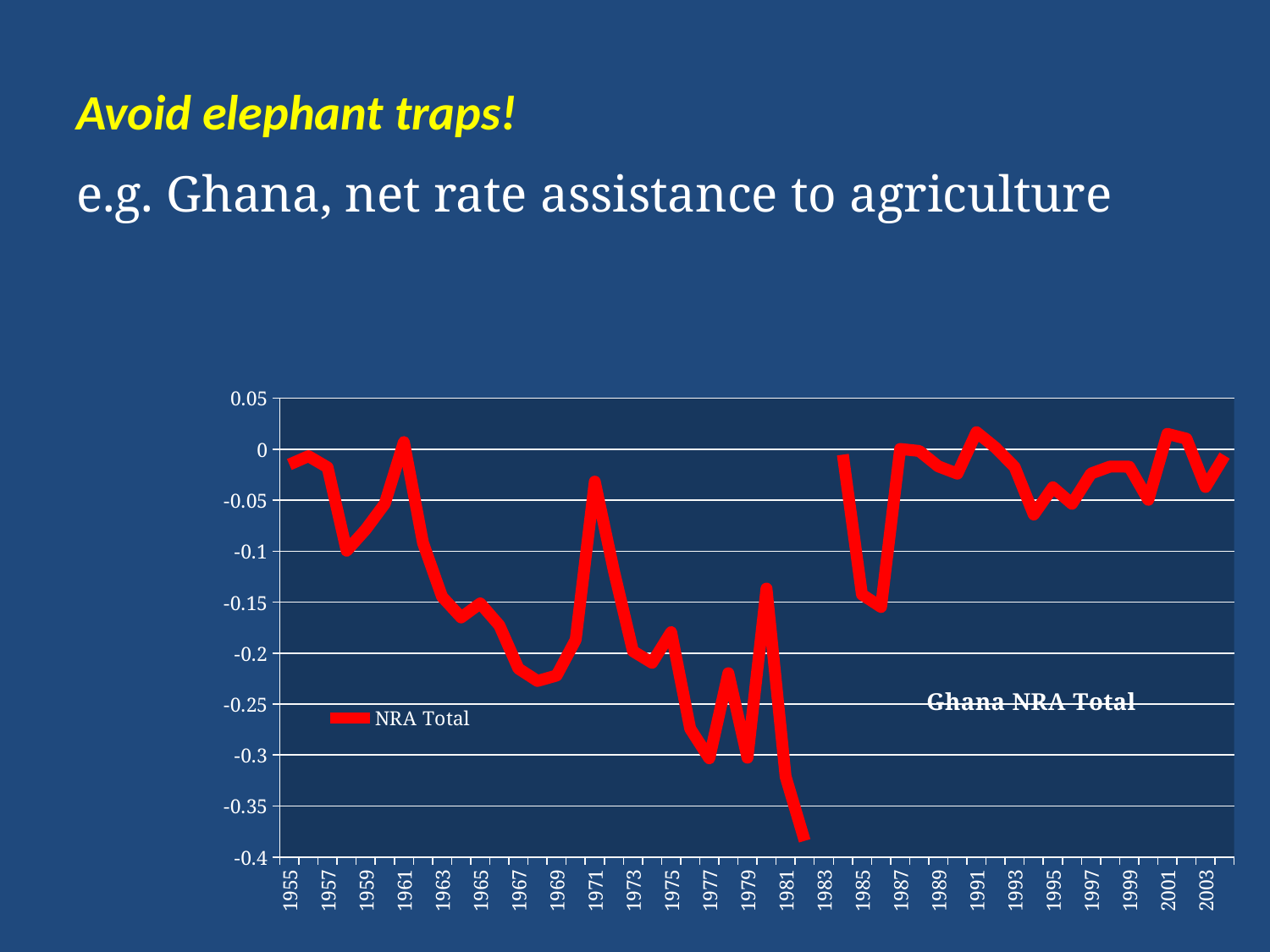

# Avoid elephant traps!

e.g. Ghana, net rate assistance to agriculture

### Chart: Ghana NRA Total

| Category |  |
|---|---|
| 1955 | -0.014953800000000001 |
| 1956 | -0.0068129 |
| 1957 | -0.0177673 |
| 1958 | -0.09952210000000017 |
| 1959 | -0.0786844 |
| 1960 | -0.0534508 |
| 1961 | 0.007090600000000011 |
| 1962 | -0.091769 |
| 1963 | -0.1446306 |
| 1964 | -0.1649575 |
| 1965 | -0.1512526 |
| 1966 | -0.17278920000000025 |
| 1967 | -0.21522540000000032 |
| 1968 | -0.2273249 |
| 1969 | -0.22201330000000022 |
| 1970 | -0.18681450000000022 |
| 1971 | -0.0317861 |
| 1972 | -0.11912280000000011 |
| 1973 | -0.1981308 |
| 1974 | -0.20953 |
| 1975 | -0.17941130000000044 |
| 1976 | -0.27415100000000003 |
| 1977 | -0.3032504000000003 |
| 1978 | -0.21976810000000038 |
| 1979 | -0.3025567000000005 |
| 1980 | -0.1366942 |
| 1981 | -0.3211119000000005 |
| 1982 | -0.3841453 |
| 1983 | None |
| 1984 | -0.005310700000000002 |
| 1985 | -0.1424736 |
| 1986 | -0.15470920000000038 |
| 1987 | 0.0002698000000000005 |
| 1988 | -0.0017128000000000017 |
| 1989 | -0.01677410000000002 |
| 1990 | -0.02396659999999996 |
| 1991 | 0.01674310000000003 |
| 1992 | 0.0015173 |
| 1993 | -0.0174062 |
| 1994 | -0.0641111 |
| 1995 | -0.037319 |
| 1996 | -0.053496000000000085 |
| 1997 | -0.0238252 |
| 1998 | -0.0169784 |
| 1999 | -0.0171367 |
| 2000 | -0.049676 |
| 2001 | 0.0150518 |
| 2002 | 0.010316599999999999 |
| 2003 | -0.03703070000000006 |
| 2004 | -0.0061958000000000004 |